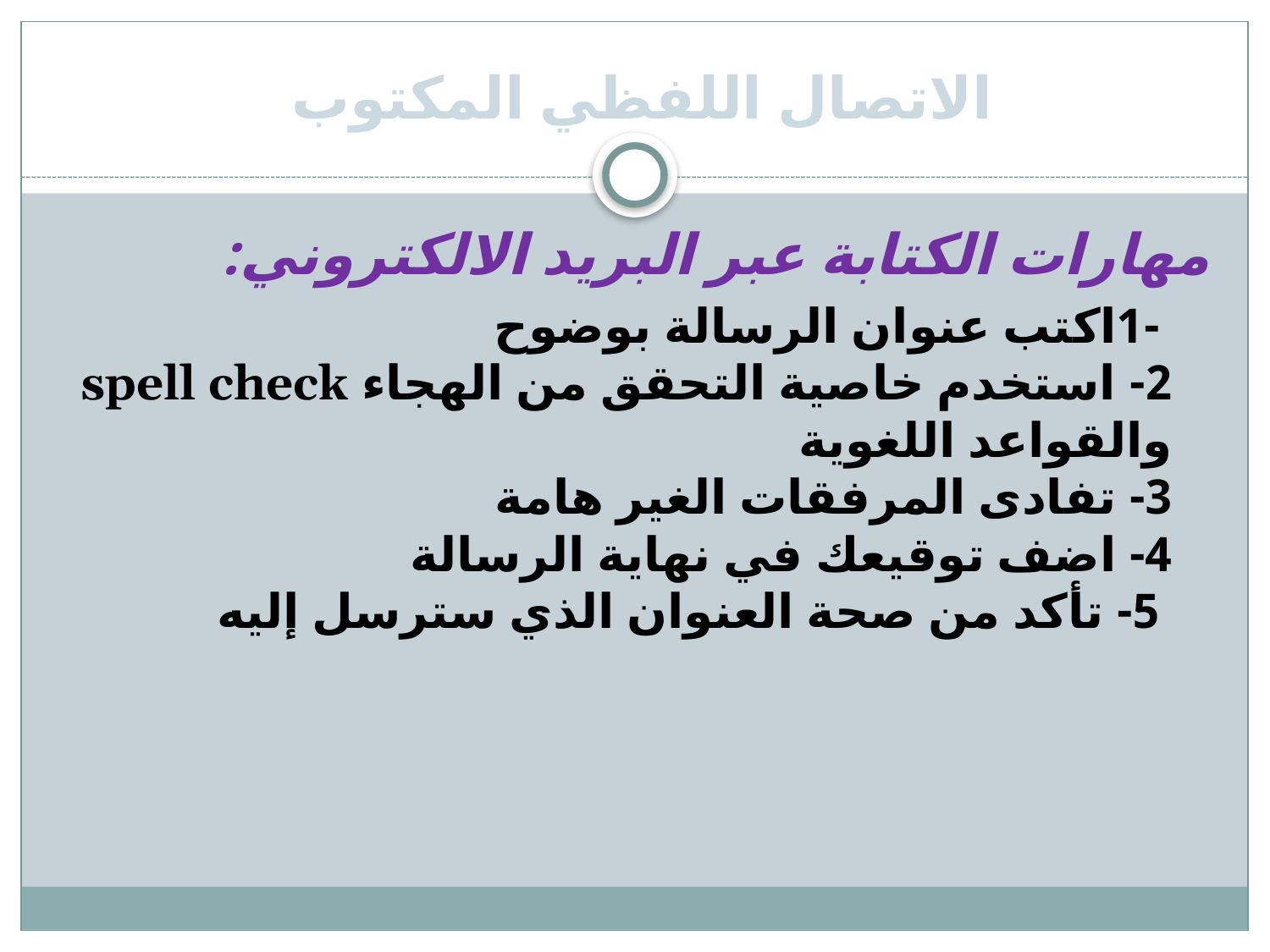

# الاتصال اللفظي المكتوب
مهارات الكتابة عبر البريد الالكتروني:
    -1اكتب عنوان الرسالة بوضوح
2- استخدم خاصية التحقق من الهجاء spell check والقواعد اللغوية
3- تفادى المرفقات الغير هامة
4- اضف توقيعك في نهاية الرسالة
 5- تأكد من صحة العنوان الذي سترسل إليه